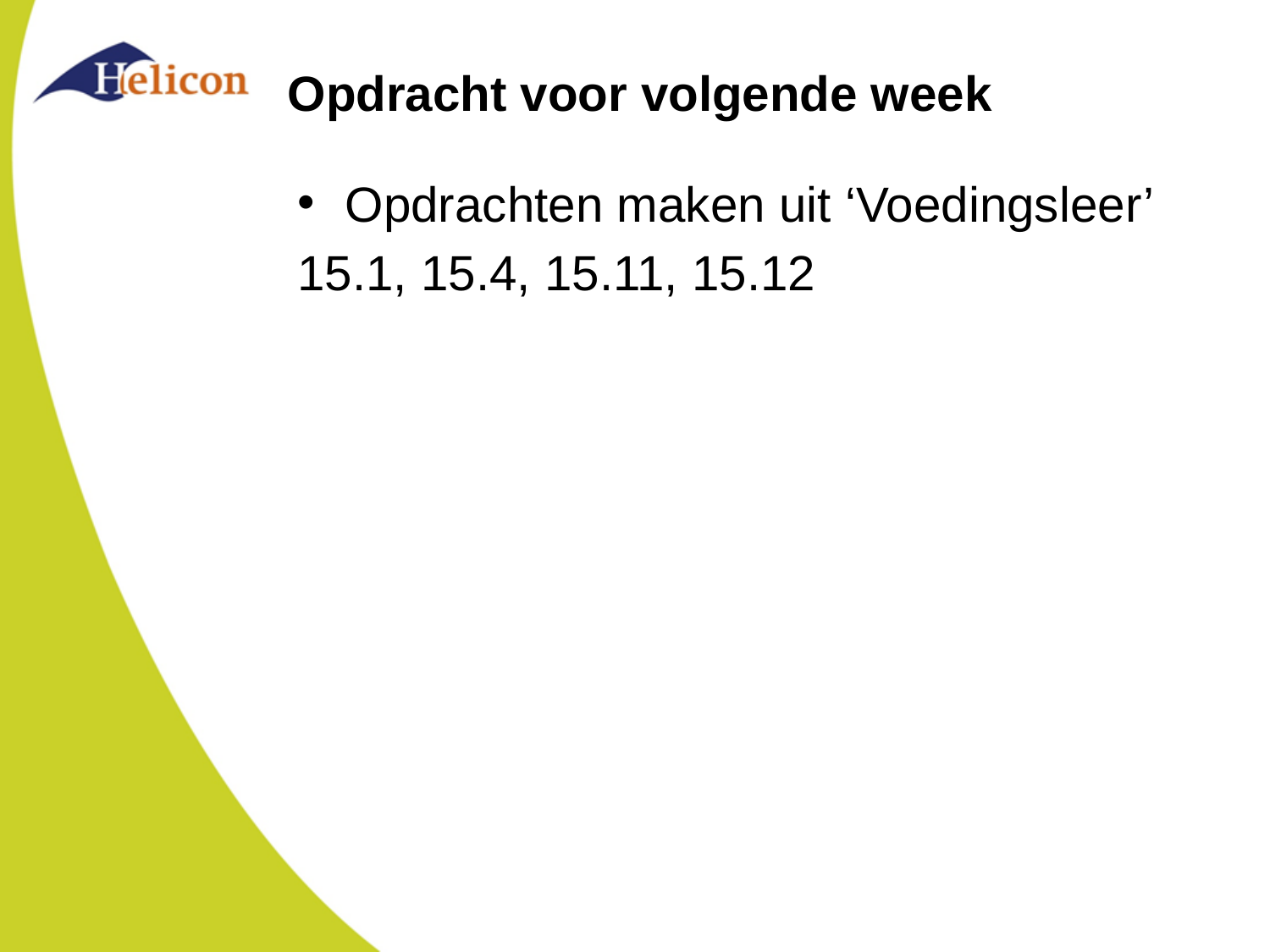

# Opdracht voor volgende week
Opdrachten maken uit ‘Voedingsleer’
15.1, 15.4, 15.11, 15.12